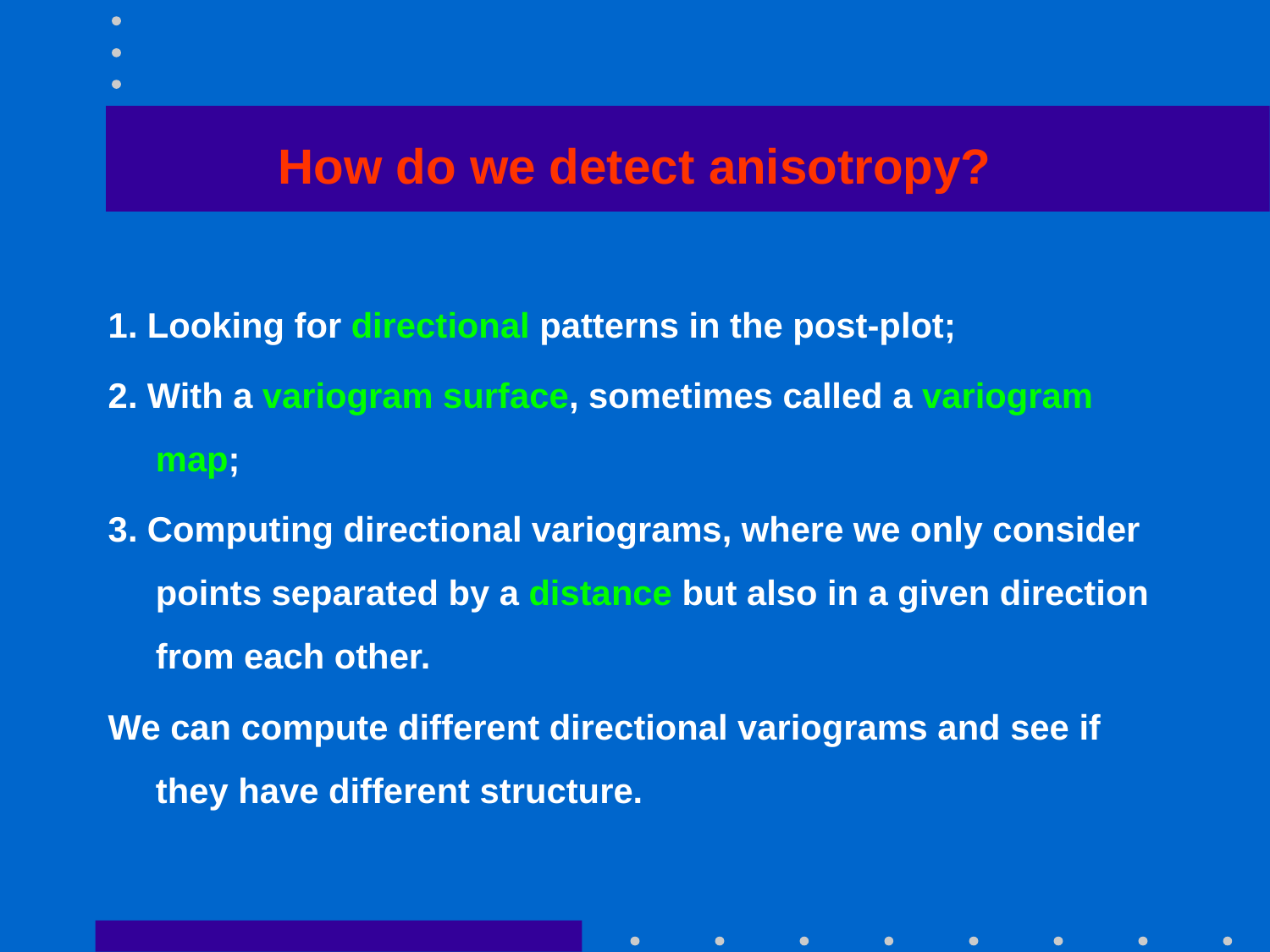

# How do we detect anisotropy?
1. Looking for directional patterns in the post-plot;
2. With a variogram surface, sometimes called a variogram map;
3. Computing directional variograms, where we only consider points separated by a distance but also in a given direction from each other.
We can compute different directional variograms and see if they have different structure.